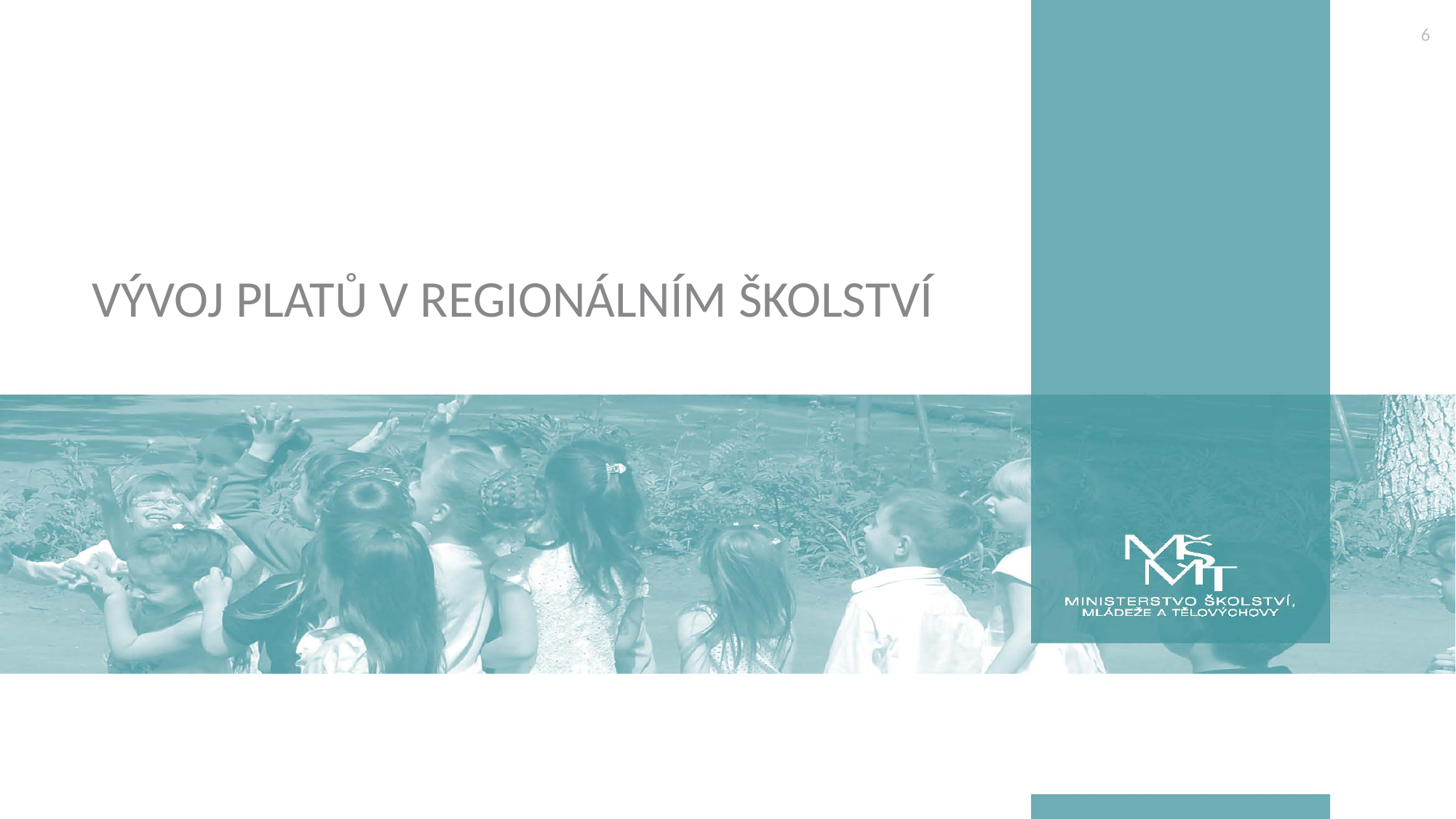

6
# vývoj platů v regionálním školství